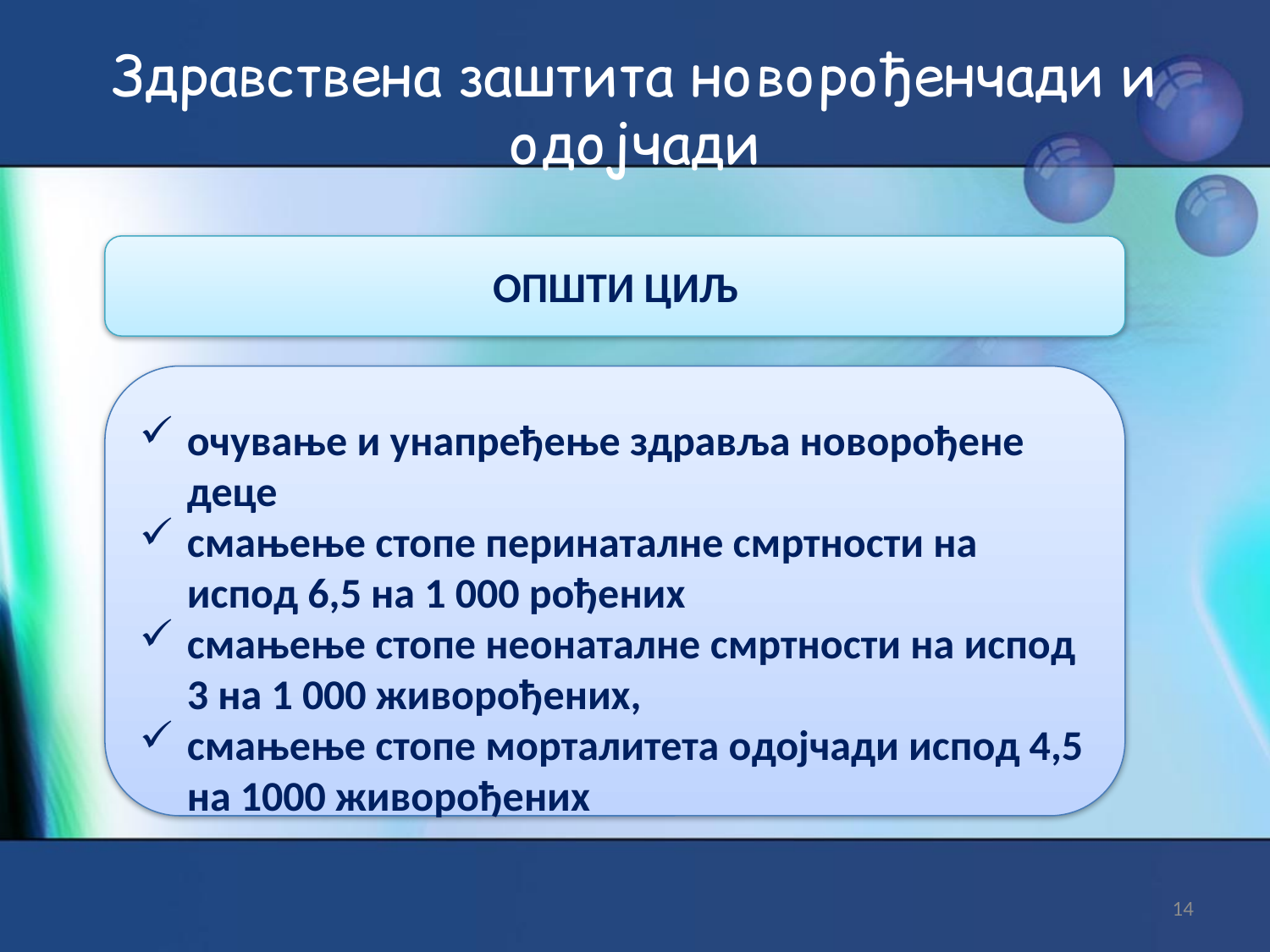

# Здравствена заштита новорођенчади и одојчади

ОПШТИ ЦИЉ

очување и унапређење здравља новорођене деце
смањење стопе перинаталне смртности на испод 6,5 на 1 000 рођених
смањење стопе неонаталне смртности на испод 3 на 1 000 живорођених,
смањење стопе морталитета одојчади испод 4,5 на 1000 живорођених
14